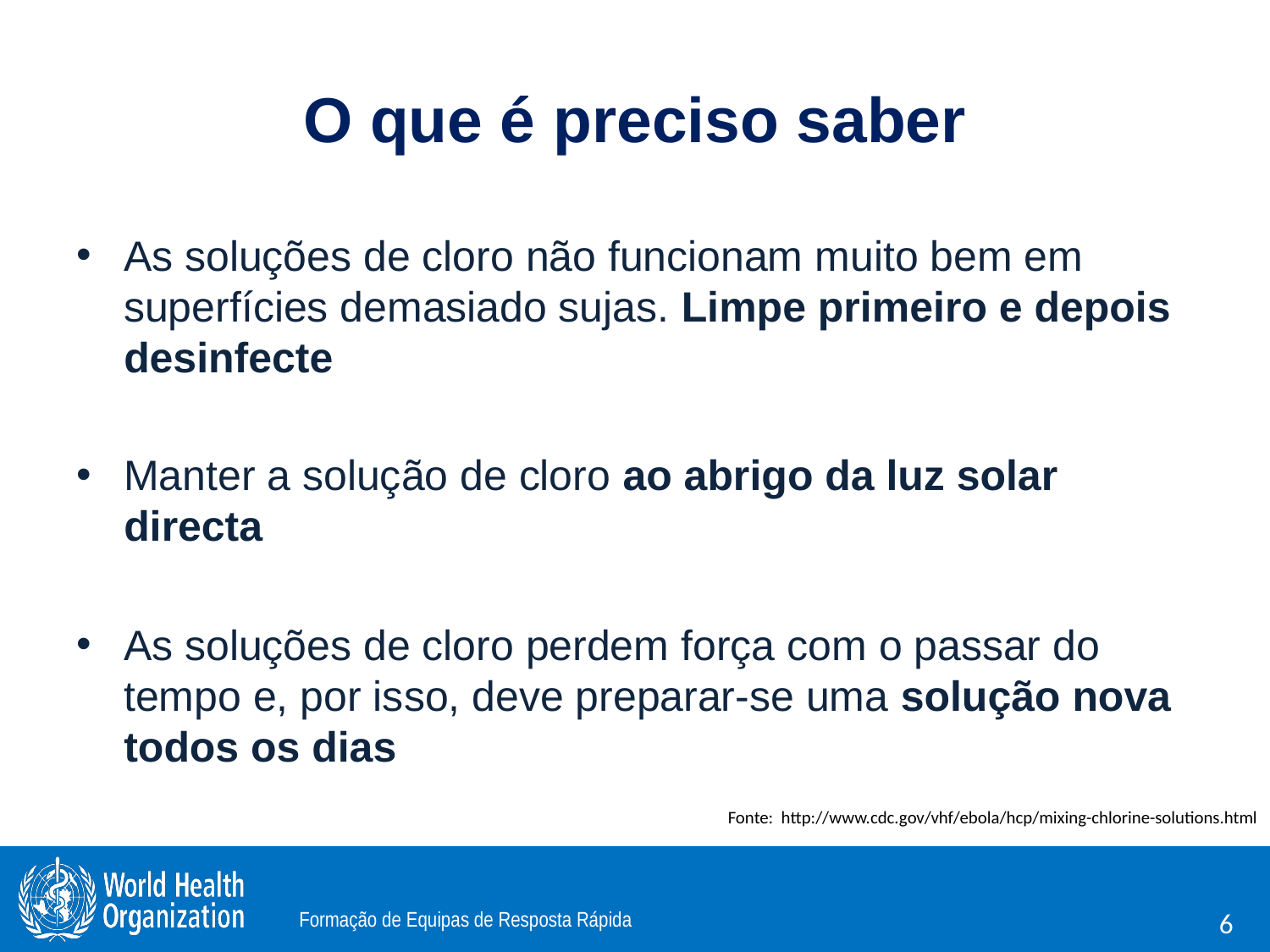

# O que é preciso saber
As soluções de cloro não funcionam muito bem em superfícies demasiado sujas. Limpe primeiro e depois desinfecte

Manter a solução de cloro ao abrigo da luz solar directa

As soluções de cloro perdem força com o passar do tempo e, por isso, deve preparar-se uma solução nova todos os dias
Fonte:  http://www.cdc.gov/vhf/ebola/hcp/mixing-chlorine-solutions.html